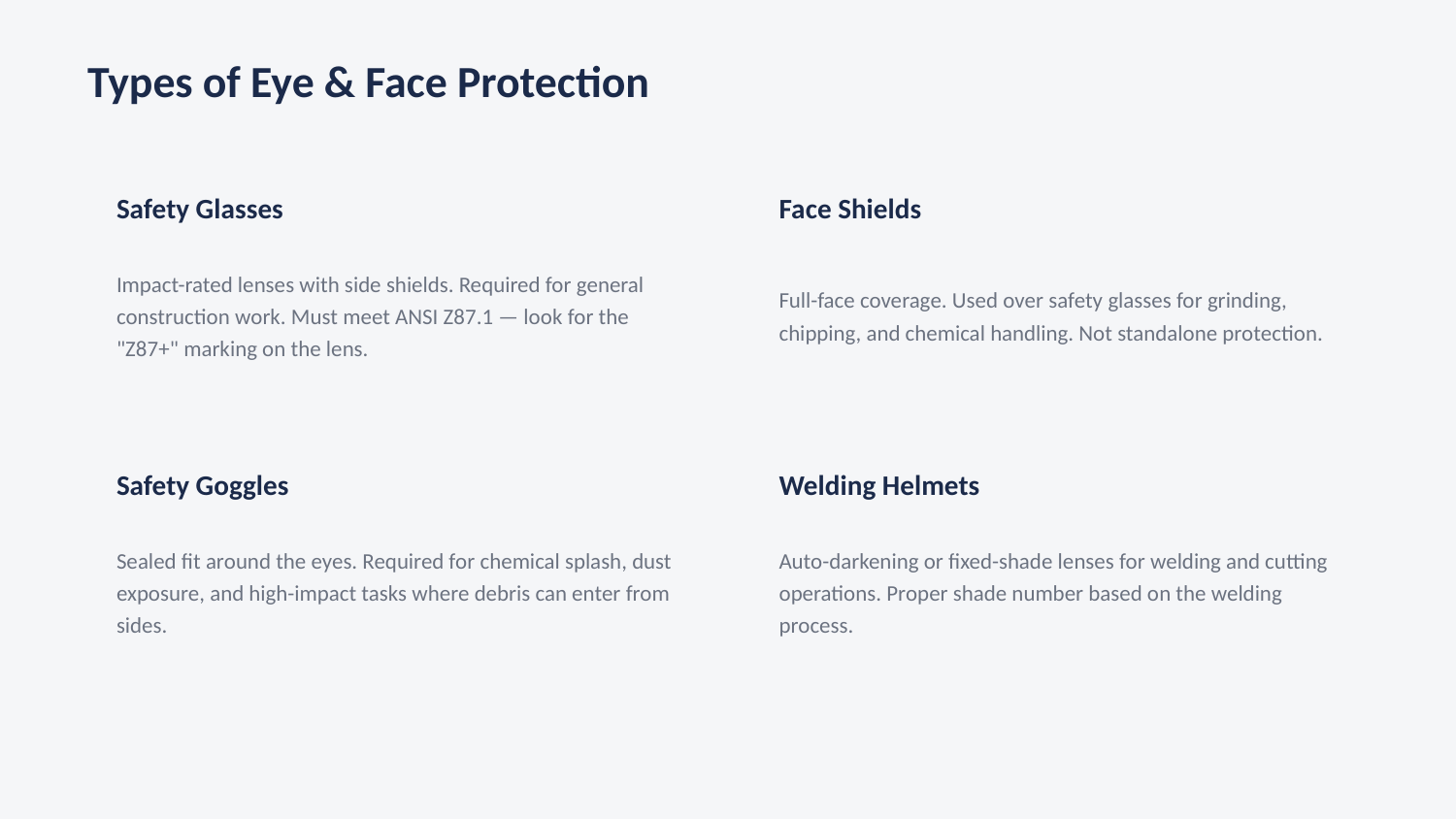

Types of Eye & Face Protection

Safety Glasses
Face Shields
Impact-rated lenses with side shields. Required for general construction work. Must meet ANSI Z87.1 — look for the "Z87+" marking on the lens.
Full-face coverage. Used over safety glasses for grinding, chipping, and chemical handling. Not standalone protection.

Safety Goggles
Welding Helmets
Sealed fit around the eyes. Required for chemical splash, dust exposure, and high-impact tasks where debris can enter from sides.
Auto-darkening or fixed-shade lenses for welding and cutting operations. Proper shade number based on the welding process.